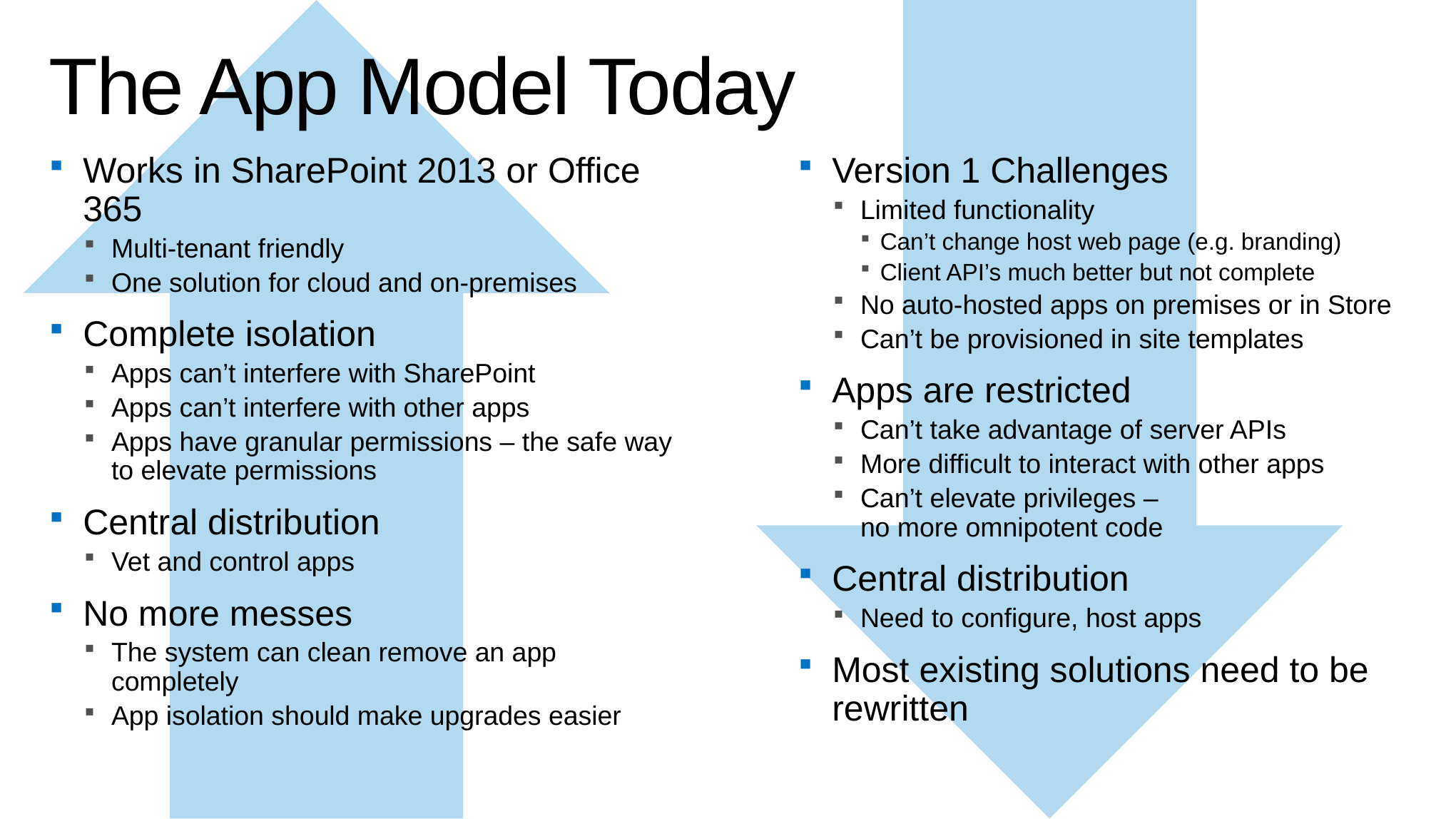

# The App Model Today
Works in SharePoint 2013 or Office 365
Multi-tenant friendly
One solution for cloud and on-premises
Complete isolation
Apps can’t interfere with SharePoint
Apps can’t interfere with other apps
Apps have granular permissions – the safe way to elevate permissions
Central distribution
Vet and control apps
No more messes
The system can clean remove an app completely
App isolation should make upgrades easier

Version 1 Challenges
Limited functionality
Can’t change host web page (e.g. branding)
Client API’s much better but not complete
No auto-hosted apps on premises or in Store
Can’t be provisioned in site templates
Apps are restricted
Can’t take advantage of server APIs
More difficult to interact with other apps
Can’t elevate privileges –
no more omnipotent code
Central distribution
Need to configure, host apps
Most existing solutions need to be rewritten